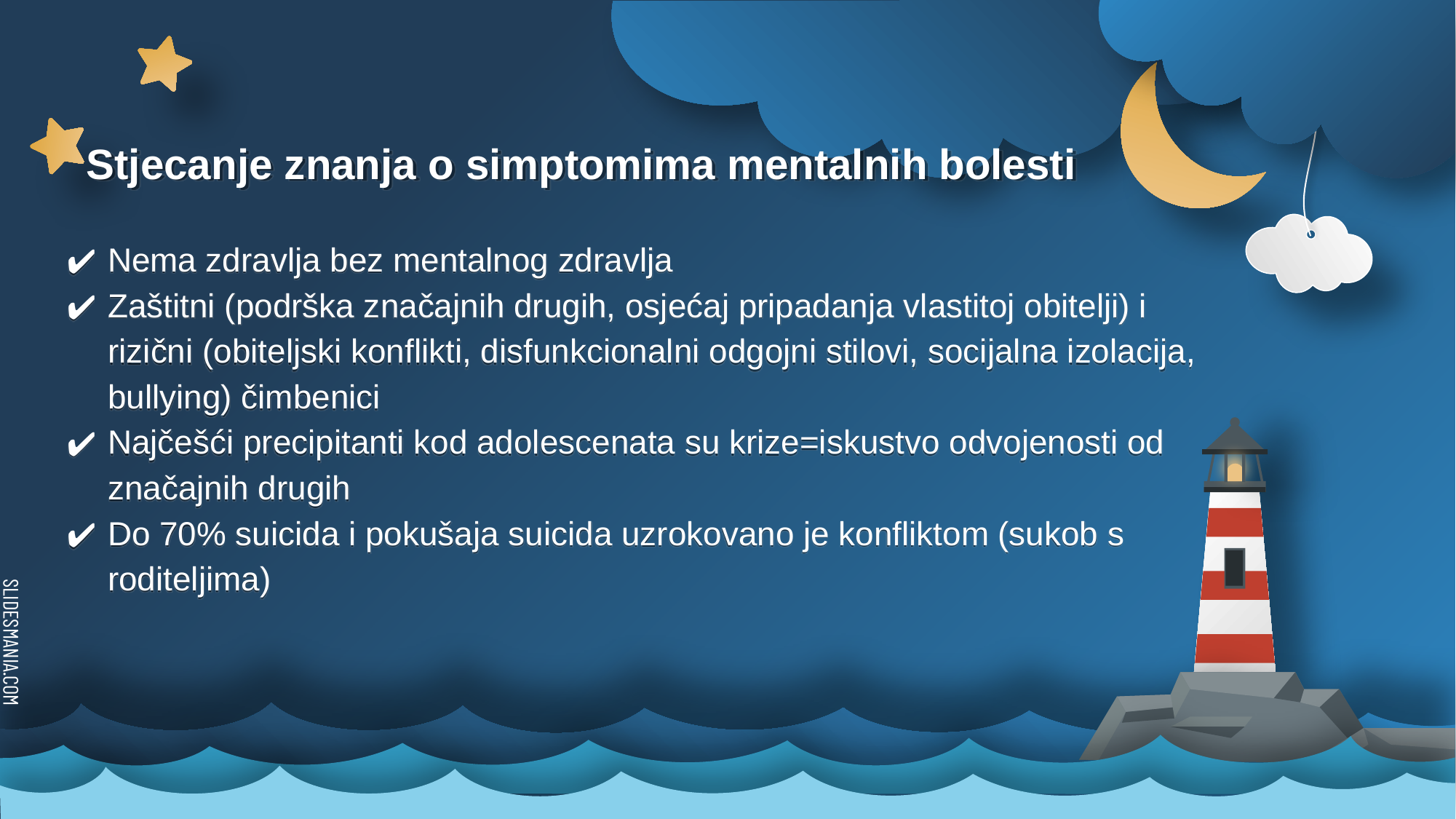

Stjecanje znanja o simptomima mentalnih bolesti

Nema zdravlja bez mentalnog zdravlja
Zaštitni (podrška značajnih drugih, osjećaj pripadanja vlastitoj obitelji) i rizični (obiteljski konflikti, disfunkcionalni odgojni stilovi, socijalna izolacija, bullying) čimbenici
Najčešći precipitanti kod adolescenata su krize=iskustvo odvojenosti od značajnih drugih
Do 70% suicida i pokušaja suicida uzrokovano je konfliktom (sukob s roditeljima)